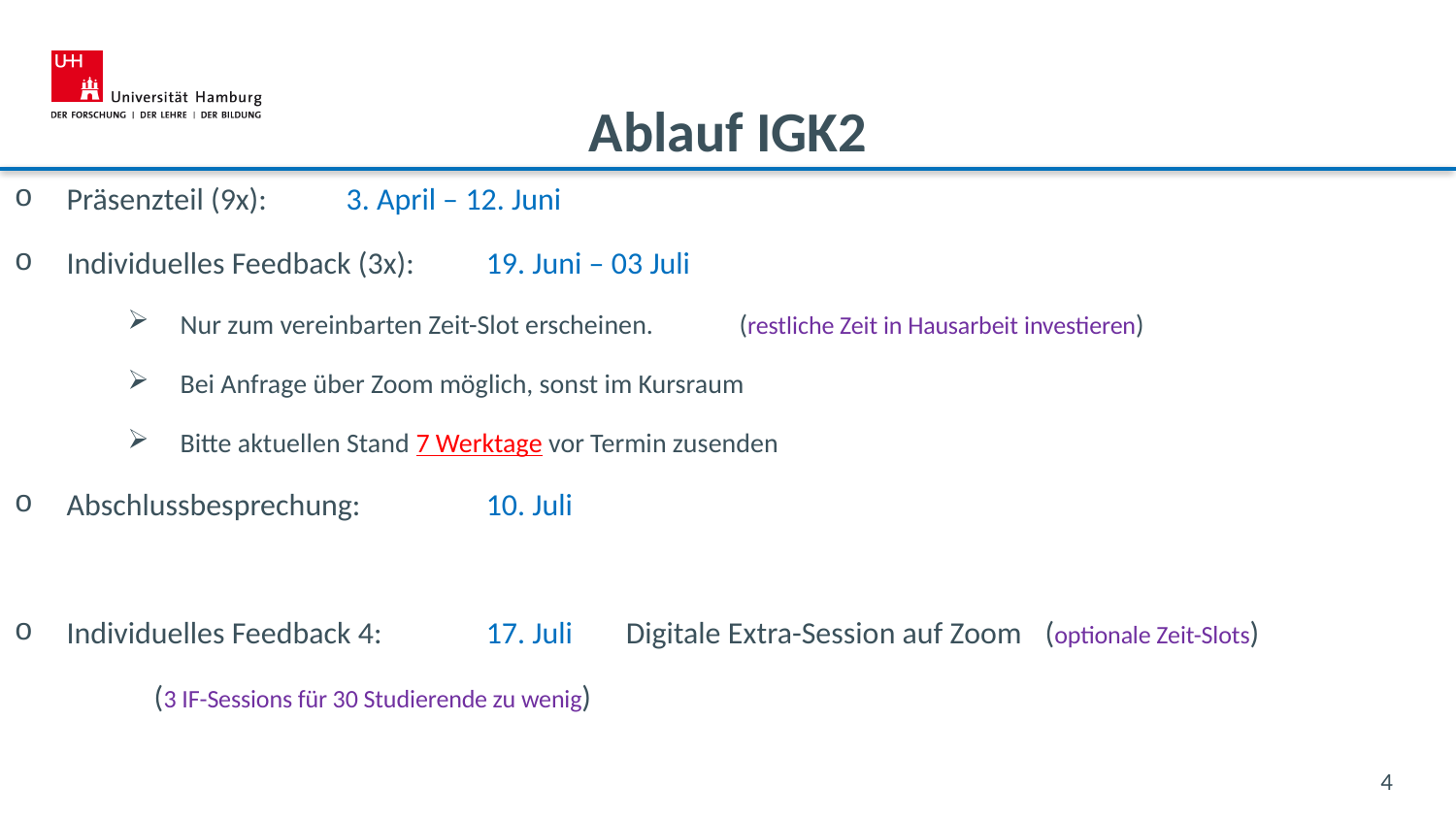

Ablauf IGK2
Präsenzteil (9x): 				3. April – 12. Juni
Individuelles Feedback (3x): 		19. Juni – 03 Juli
Nur zum vereinbarten Zeit-Slot erscheinen. 				(restliche Zeit in Hausarbeit investieren)
Bei Anfrage über Zoom möglich, sonst im Kursraum
Bitte aktuellen Stand 7 Werktage vor Termin zusenden
Abschlussbesprechung: 		10. Juli

Individuelles Feedback 4:		17. Juli 	Digitale Extra-Session auf Zoom 	(optionale Zeit-Slots)
									(3 IF-Sessions für 30 Studierende zu wenig)
4